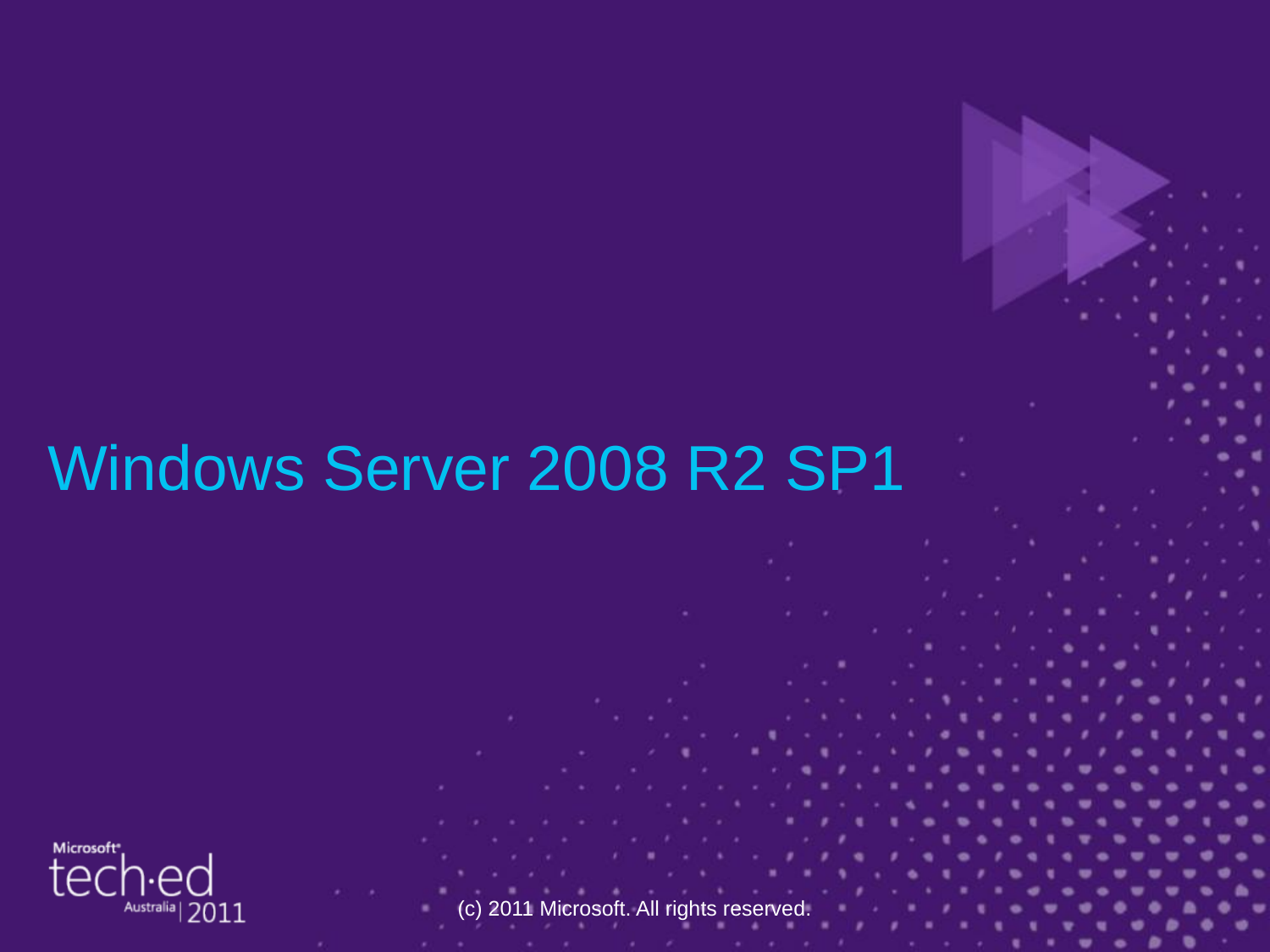

# Windows Server 2008 R2 SP1
(c) 2011 Microsoft. All rights reserved.